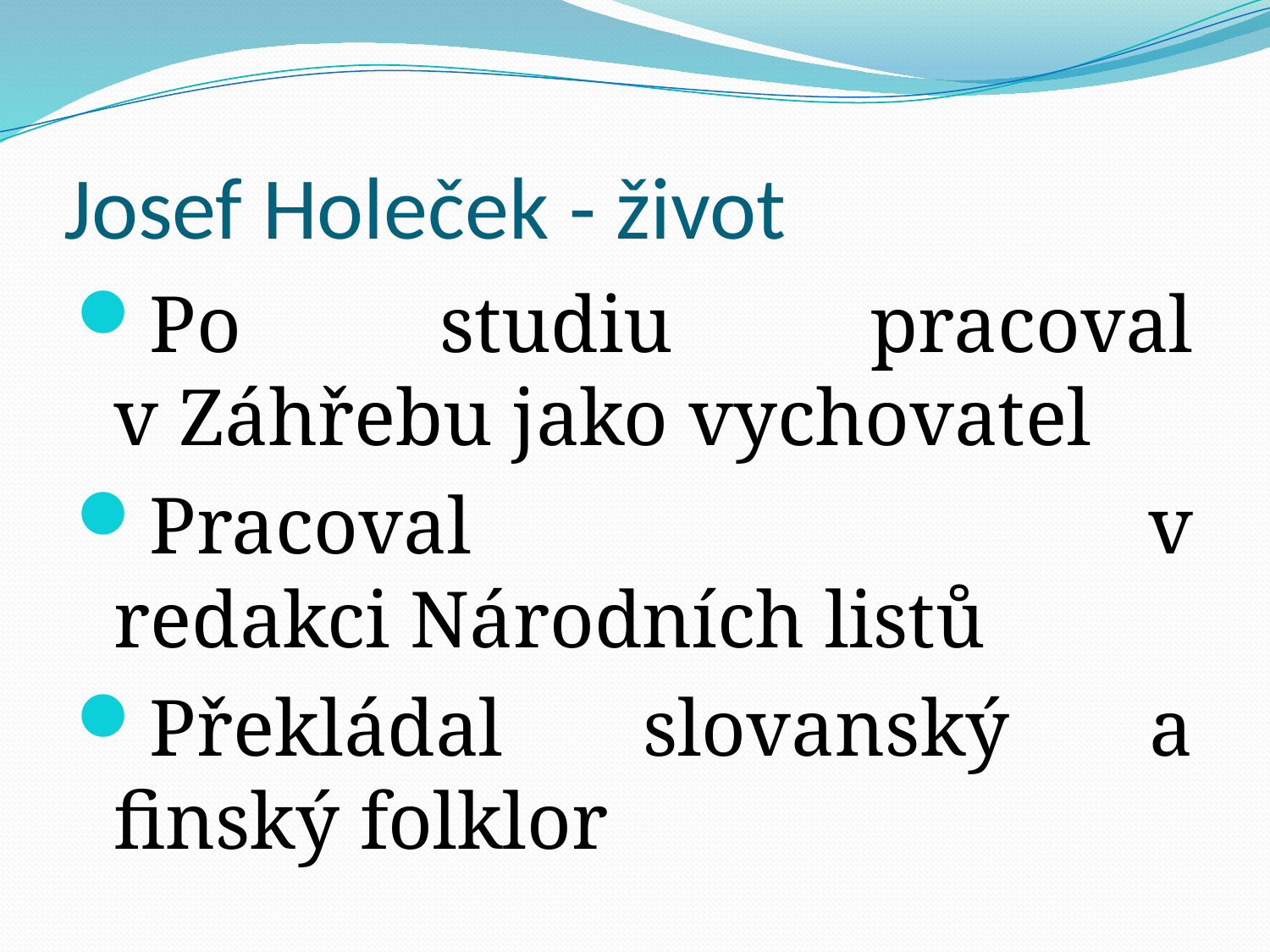

# Josef Holeček - život
Po studiu pracoval v Záhřebu jako vychovatel
Pracoval v redakci Národních listů
Překládal slovanský a finský folklor